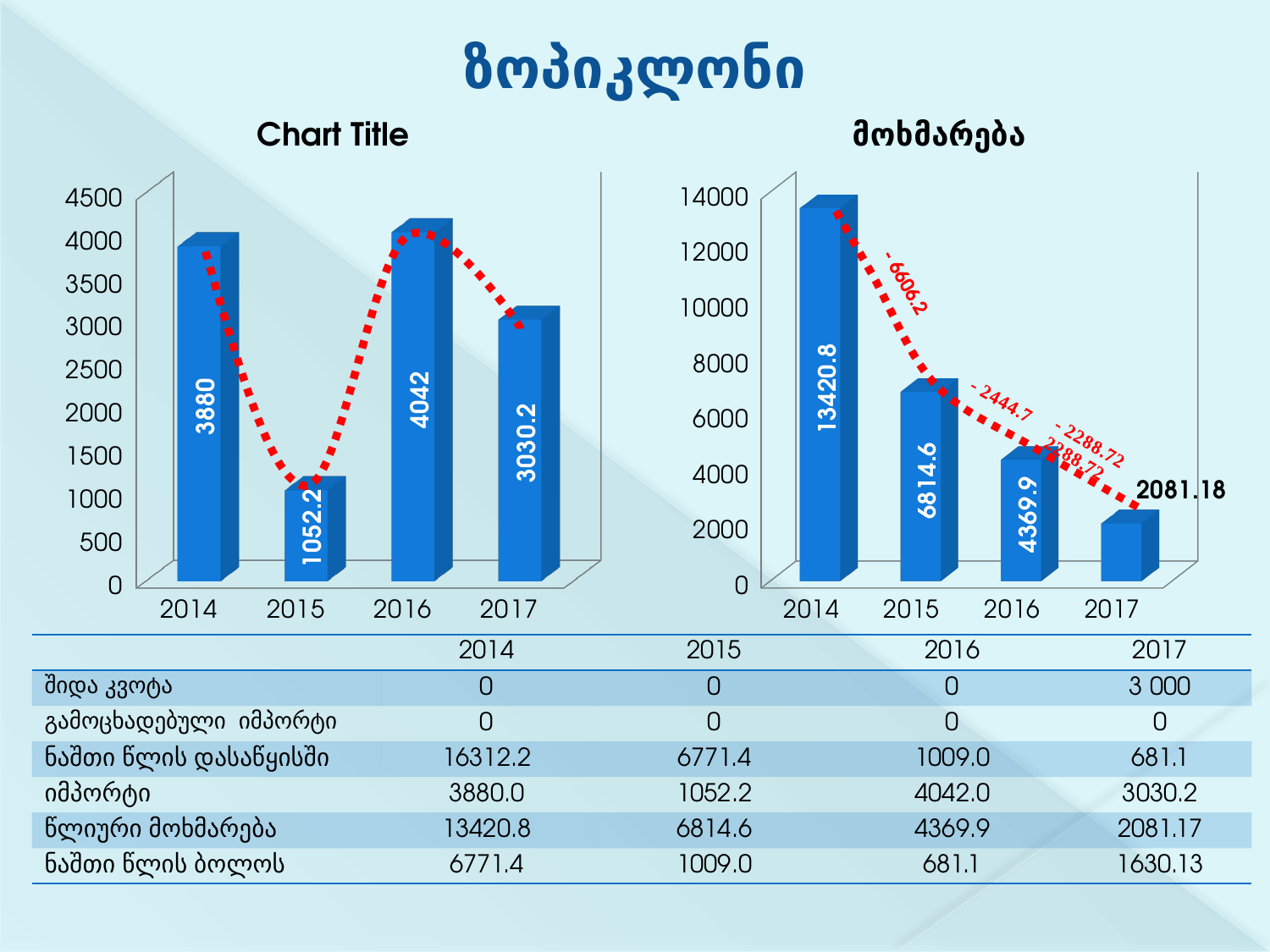

# ზოპიკლონი

[unsupported chart]

[unsupported chart]

|  | 2014 | 2015 | 2016 | 2017 |
| --- | --- | --- | --- | --- |
| შიდა კვოტა | 0 | 0 | 0 | 3 000 |
| გამოცხადებული იმპორტი | 0 | 0 | 0 | 0 |
| ნაშთი წლის დასაწყისში | 16312.2 | 6771.4 | 1009.0 | 681.1 |
| იმპორტი | 3880.0 | 1052.2 | 4042.0 | 3030.2 |
| წლიური მოხმარება | 13420.8 | 6814.6 | 4369.9 | 2081.17 |
| ნაშთი წლის ბოლოს | 6771.4 | 1009.0 | 681.1 | 1630.13 |